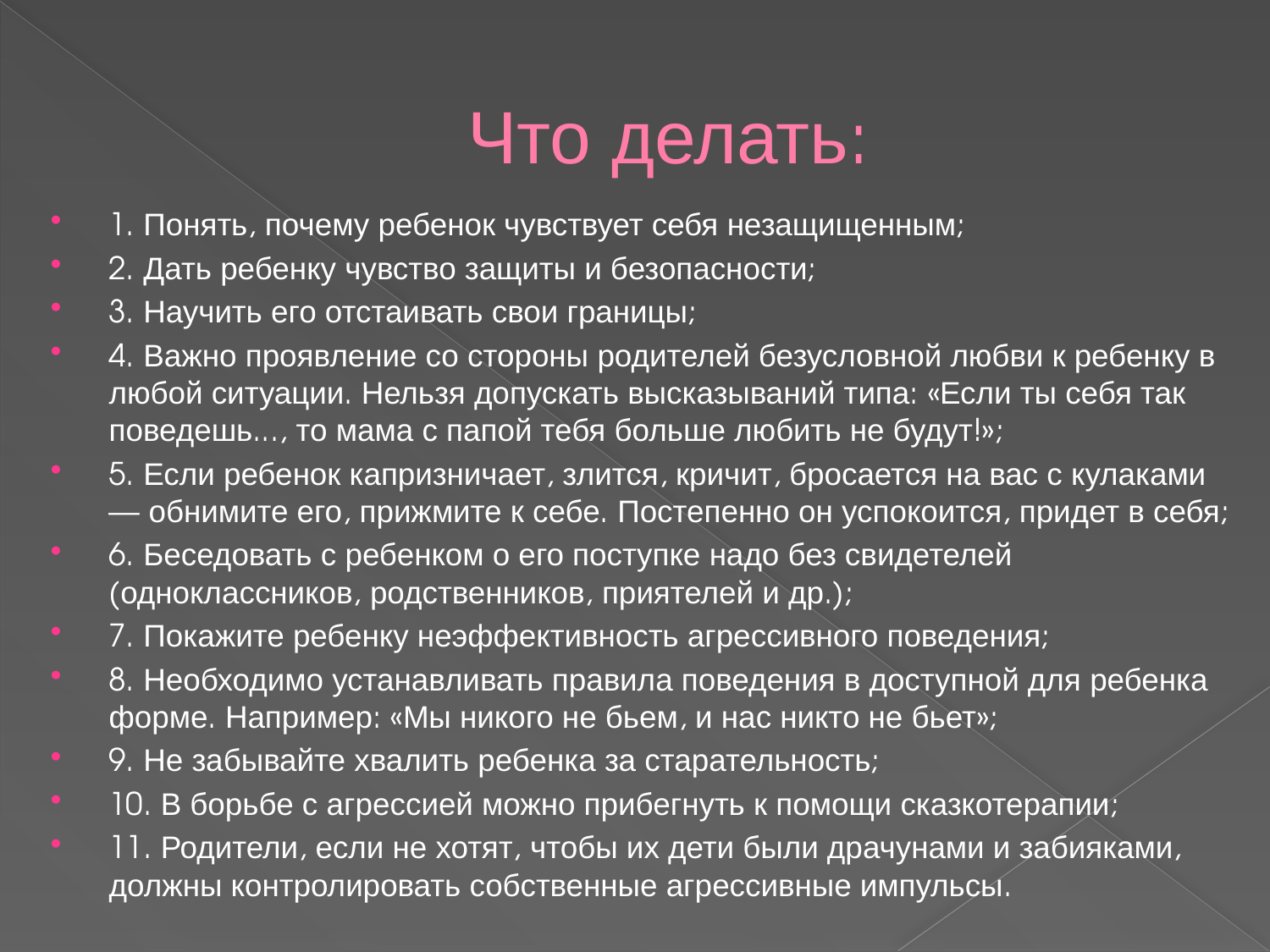

# Что делать:
1. Понять, почему ребенок чувствует себя незащищенным;
2. Дать ребенку чувство защиты и безопасности;
3. Научить его отстаивать свои границы;
4. Важно проявление со стороны родителей безусловной любви к ребенку в любой ситуации. Нельзя допускать высказываний типа: «Если ты себя так поведешь..., то мама с папой тебя больше любить не будут!»;
5. Если ребенок капризничает, злится, кричит, бросается на вас с кулаками — обнимите его, прижмите к себе. Постепенно он успокоится, придет в себя;
6. Беседовать с ребенком о его поступке надо без свидетелей (одноклассников, родственников, приятелей и др.);
7. Покажите ребенку неэффективность агрессивного поведения;
8. Необходимо устанавливать правила поведения в доступной для ребенка форме. Например: «Мы никого не бьем, и нас никто не бьет»;
9. Не забывайте хвалить ребенка за старательность;
10. В борьбе с агрессией можно прибегнуть к помощи сказкотерапии;
11. Родители, если не хотят, чтобы их дети были драчунами и забияками, должны контролировать собственные агрессивные импульсы.